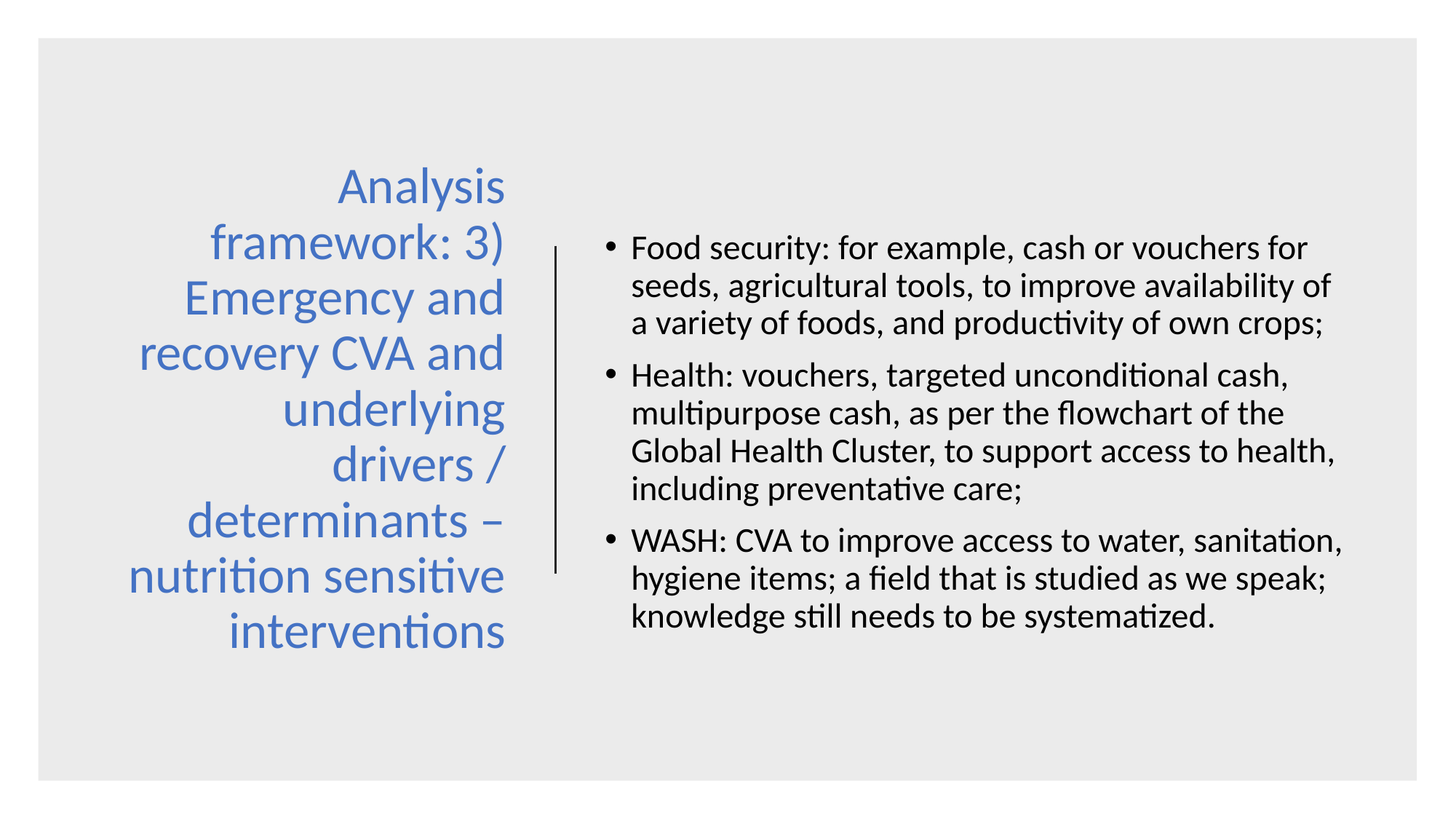

# Analysis framework: 3) Emergency and recovery CVA and underlying drivers / determinants – nutrition sensitive interventions

Food security: for example, cash or vouchers for seeds, agricultural tools, to improve availability of a variety of foods, and productivity of own crops;
Health: vouchers, targeted unconditional cash, multipurpose cash, as per the flowchart of the Global Health Cluster, to support access to health, including preventative care;
WASH: CVA to improve access to water, sanitation, hygiene items; a field that is studied as we speak; knowledge still needs to be systematized.